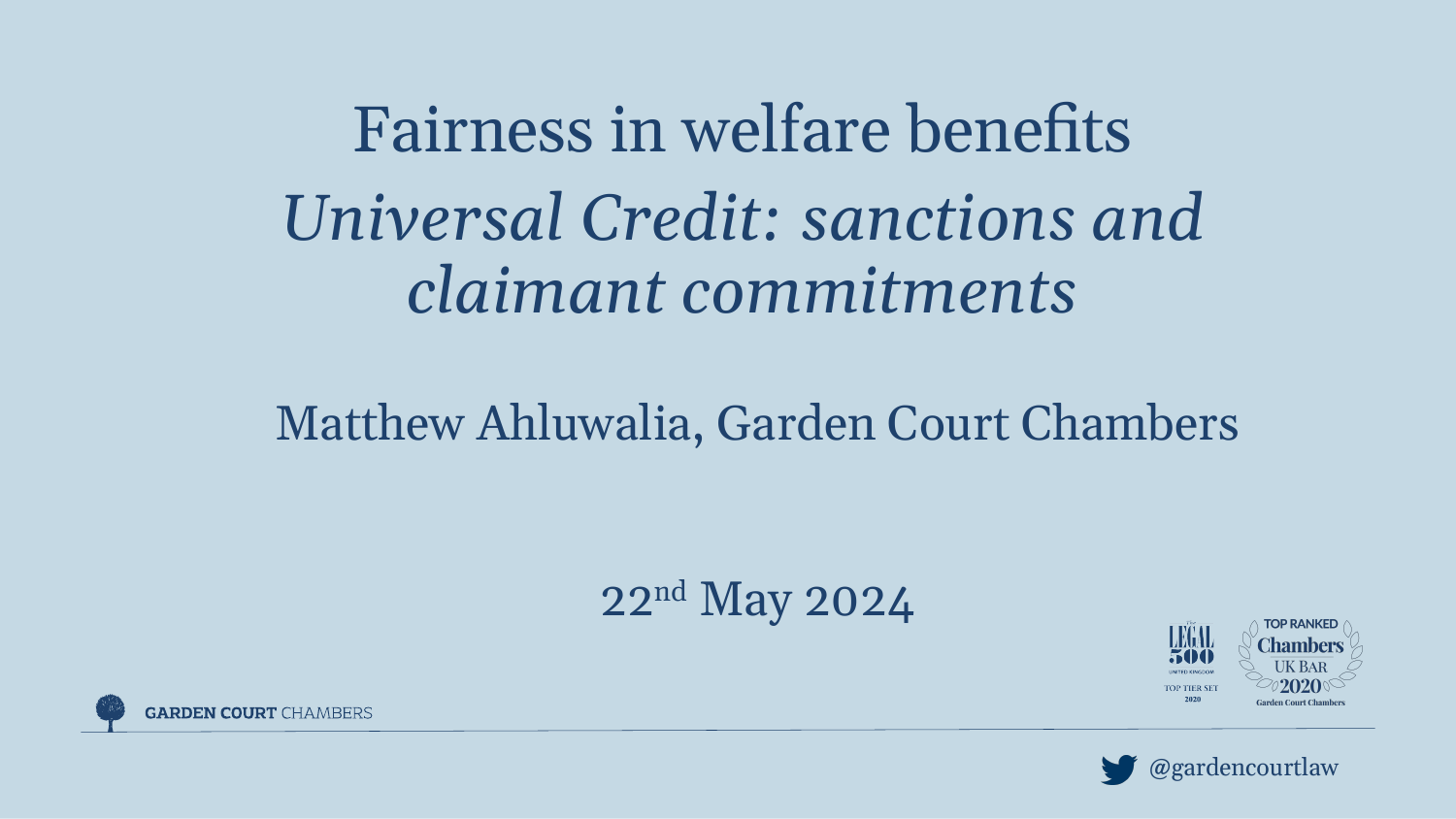

Fairness in welfare benefits
Universal Credit: sanctions and claimant commitments

Matthew Ahluwalia, Garden Court Chambers

22nd May 2024